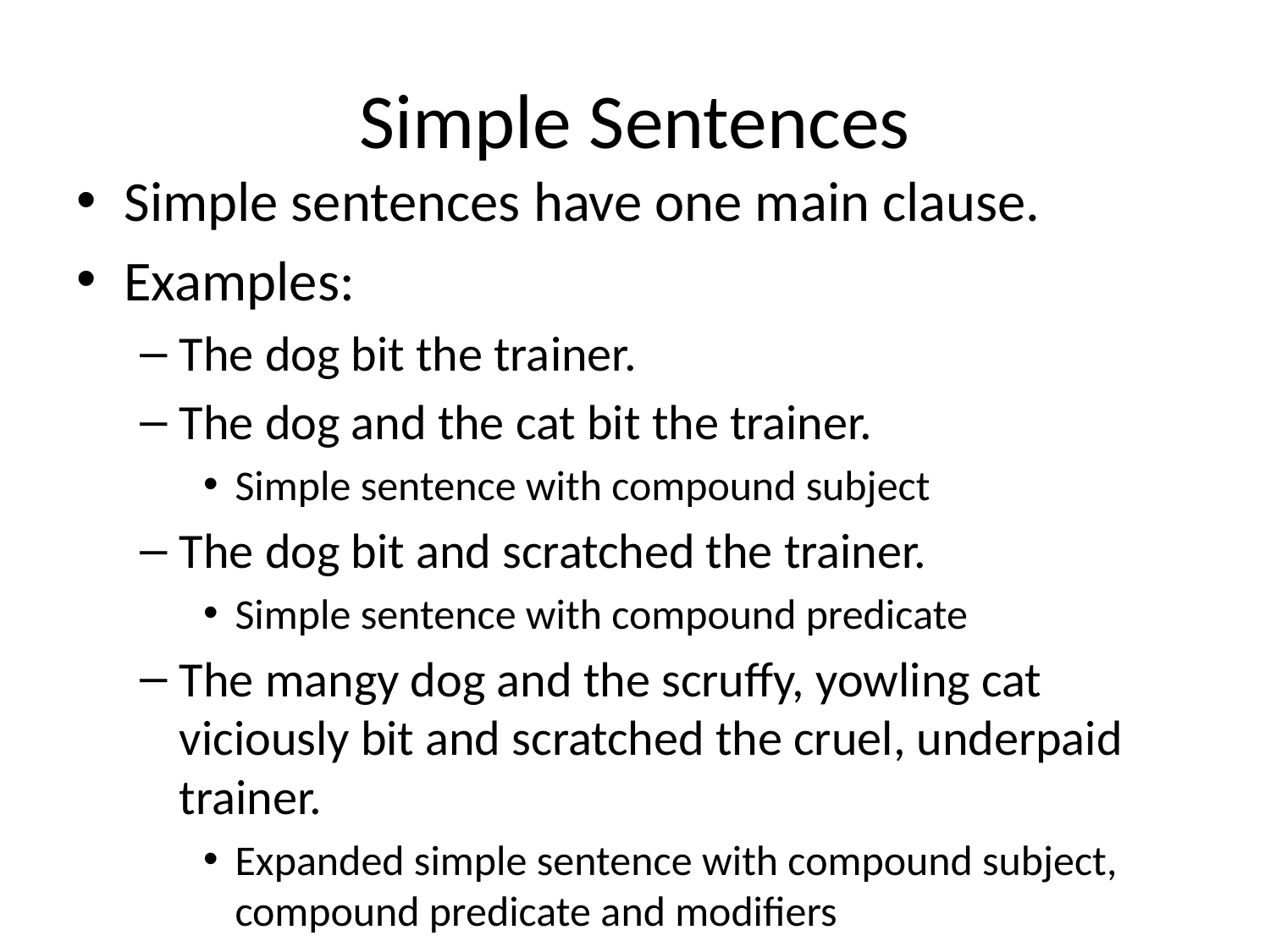

# Simple Sentences
Simple sentences have one main clause.
Examples:
The dog bit the trainer.
The dog and the cat bit the trainer.
Simple sentence with compound subject
The dog bit and scratched the trainer.
Simple sentence with compound predicate
The mangy dog and the scruffy, yowling cat viciously bit and scratched the cruel, underpaid trainer.
Expanded simple sentence with compound subject, compound predicate and modifiers